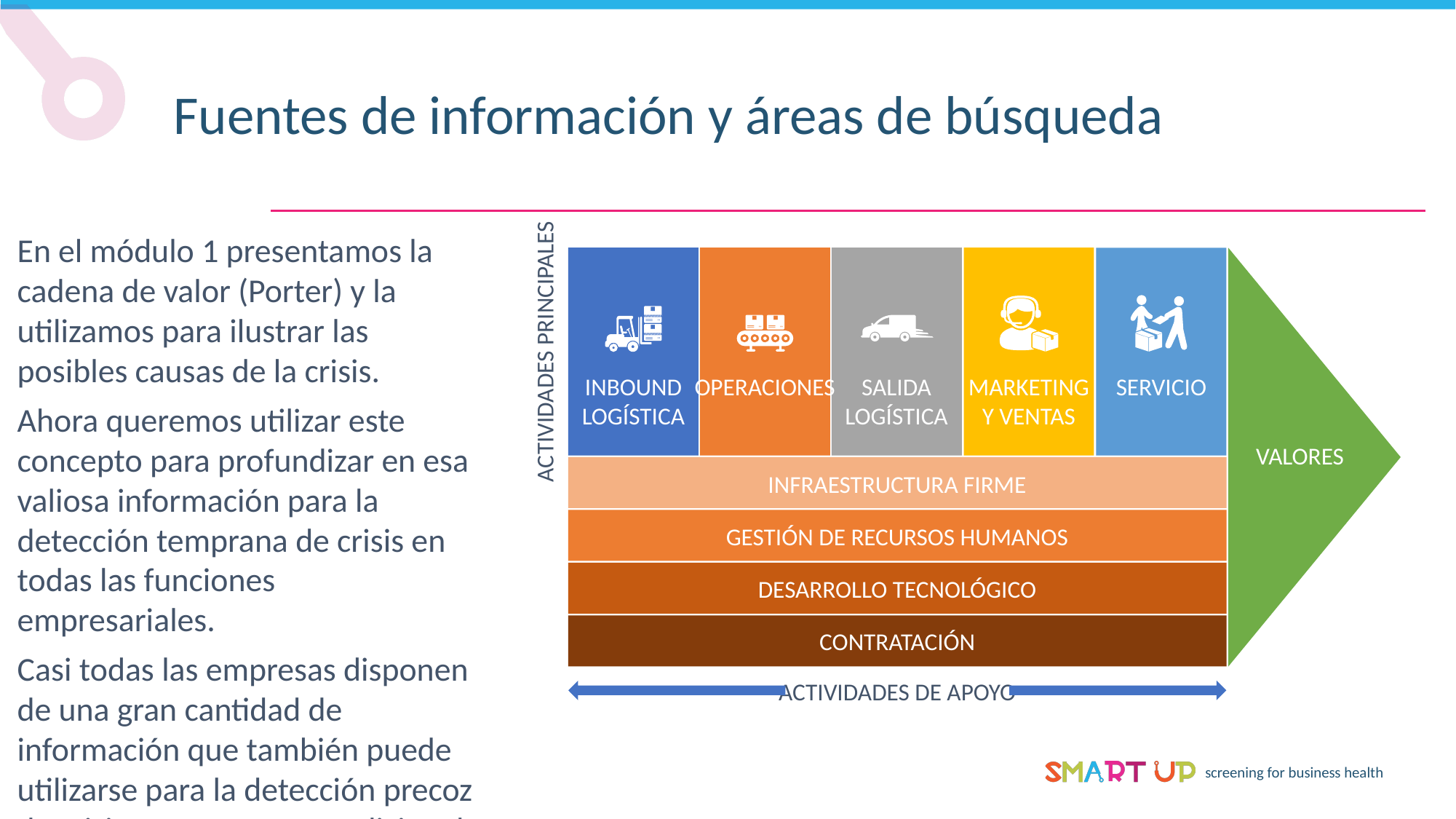

Fuentes de información y áreas de búsqueda
En el módulo 1 presentamos la cadena de valor (Porter) y la utilizamos para ilustrar las posibles causas de la crisis.
Ahora queremos utilizar este concepto para profundizar en esa valiosa información para la detección temprana de crisis en todas las funciones empresariales.
Casi todas las empresas disponen de una gran cantidad de información que también puede utilizarse para la detección precoz de crisis con poco coste adicional.

ACTIVIDADES PRINCIPALES
OPERACIONES
INBOUND
LOGÍSTICA
SALIDA
LOGÍSTICA
MARKETING
Y VENTAS
SERVICIO

VALORES

INFRAESTRUCTURA FIRME

GESTIÓN DE RECURSOS HUMANOS

DESARROLLO TECNOLÓGICO

CONTRATACIÓN
ACTIVIDADES DE APOYO